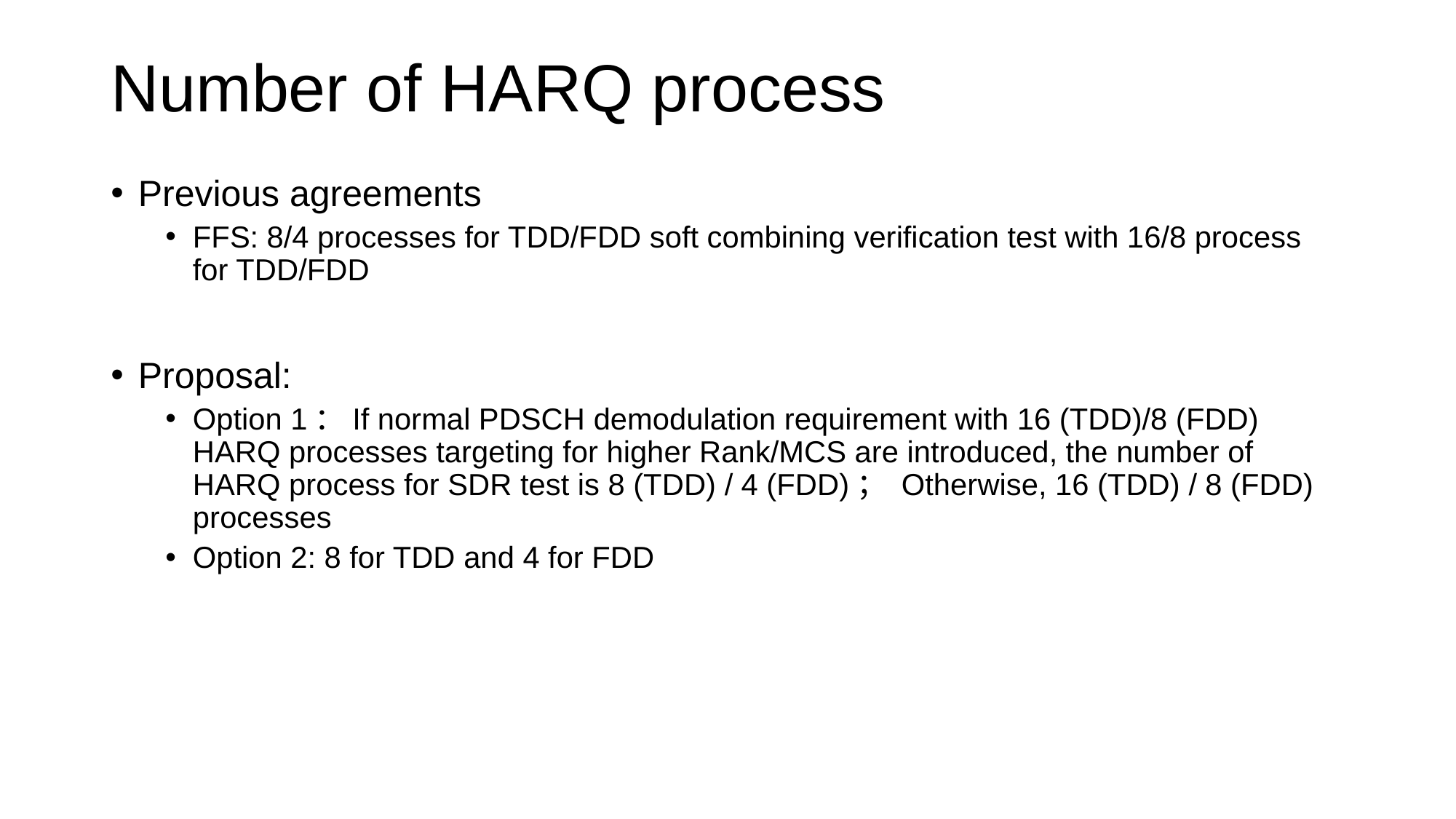

# Number of HARQ process
Previous agreements
FFS: 8/4 processes for TDD/FDD soft combining verification test with 16/8 process for TDD/FDD

Proposal:
Option 1：If normal PDSCH demodulation requirement with 16 (TDD)/8 (FDD) HARQ processes targeting for higher Rank/MCS are introduced, the number of HARQ process for SDR test is 8 (TDD) / 4 (FDD)； Otherwise, 16 (TDD) / 8 (FDD) processes
Option 2: 8 for TDD and 4 for FDD